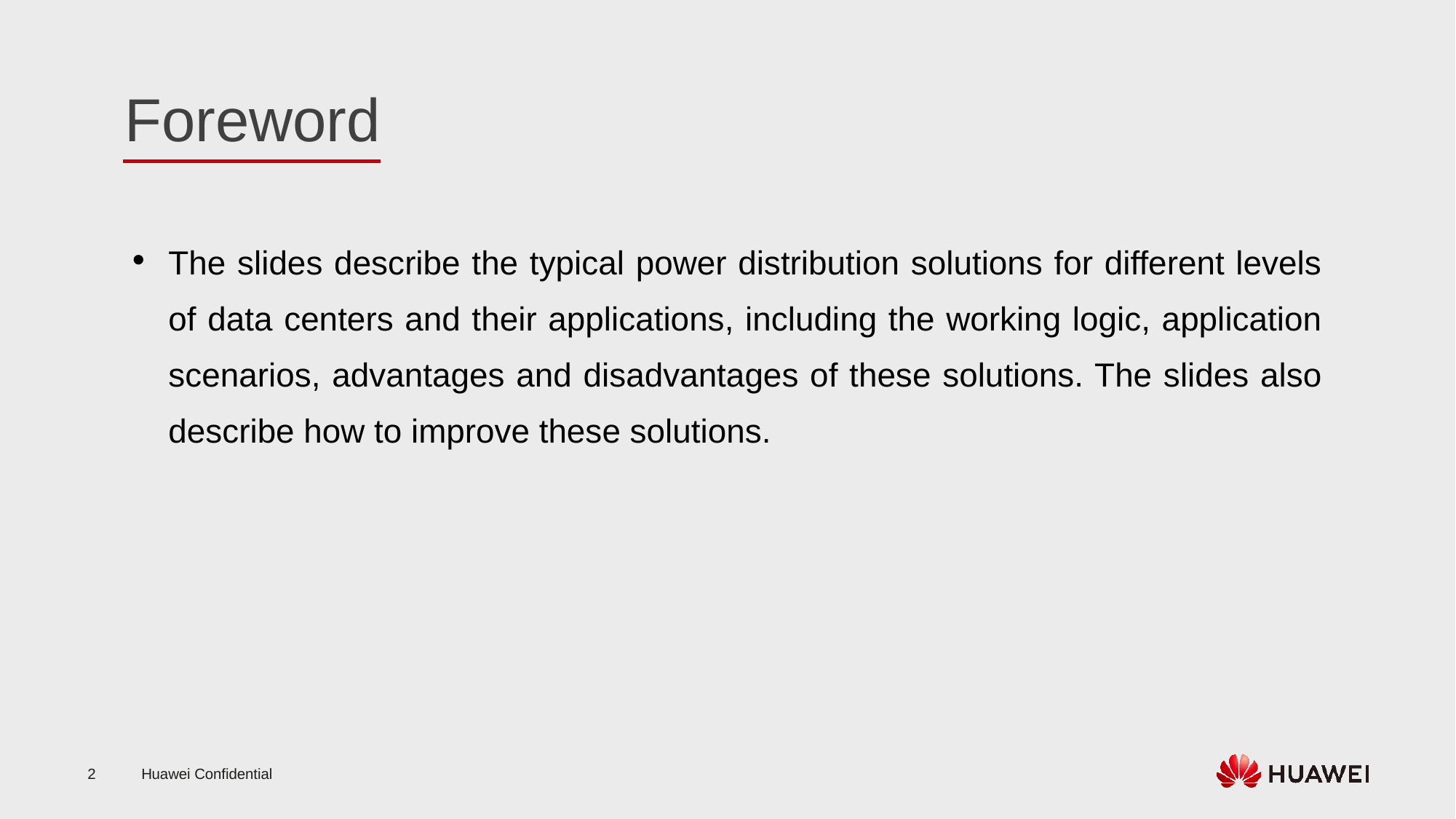

The slides describe the typical power distribution solutions for different levels of data centers and their applications, including the working logic, application scenarios, advantages and disadvantages of these solutions. The slides also describe how to improve these solutions.